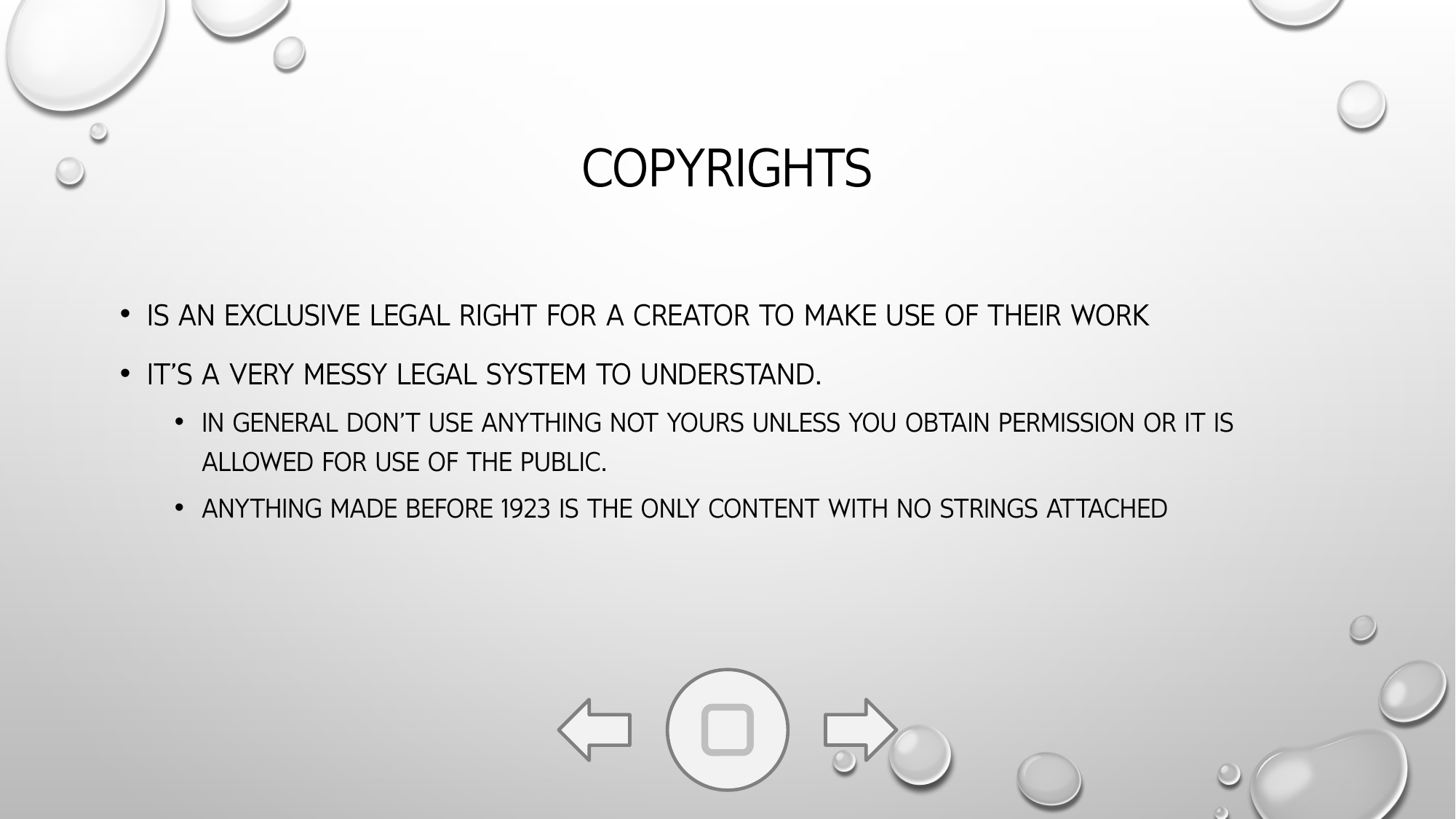

# Copyrights
Is An exclusive legal right for a creator to make use of their work
It’s a very messy legal system to understand.
In general don’t use anything not yours unless you obtain permission or it is allowed for use of the public.
Anything made before 1923 is the only content with no strings attached